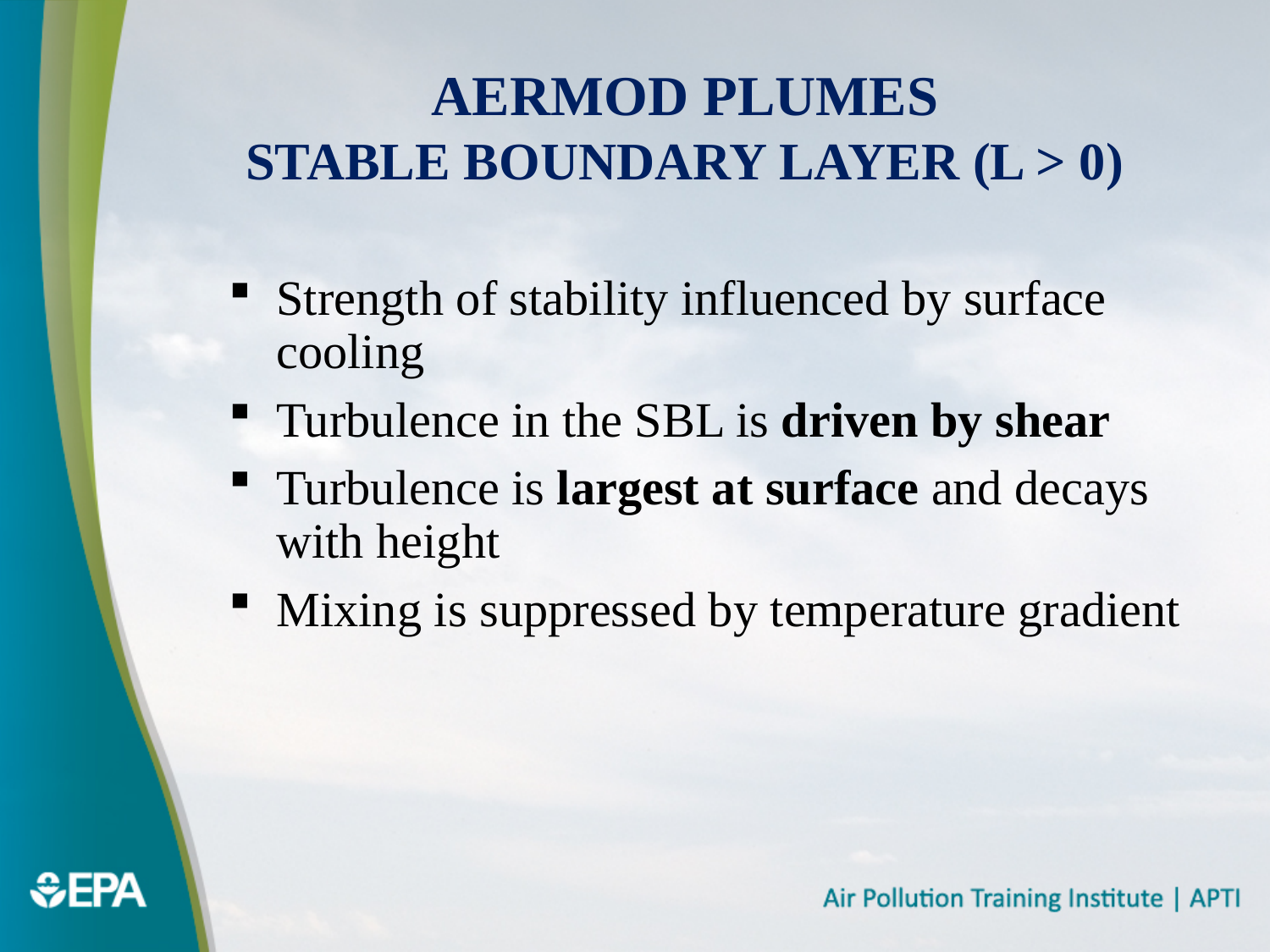

# AERMOD PLUMES Stable Boundary Layer (L > 0)
Strength of stability influenced by surface cooling
Turbulence in the SBL is driven by shear
Turbulence is largest at surface and decays with height
Mixing is suppressed by temperature gradient